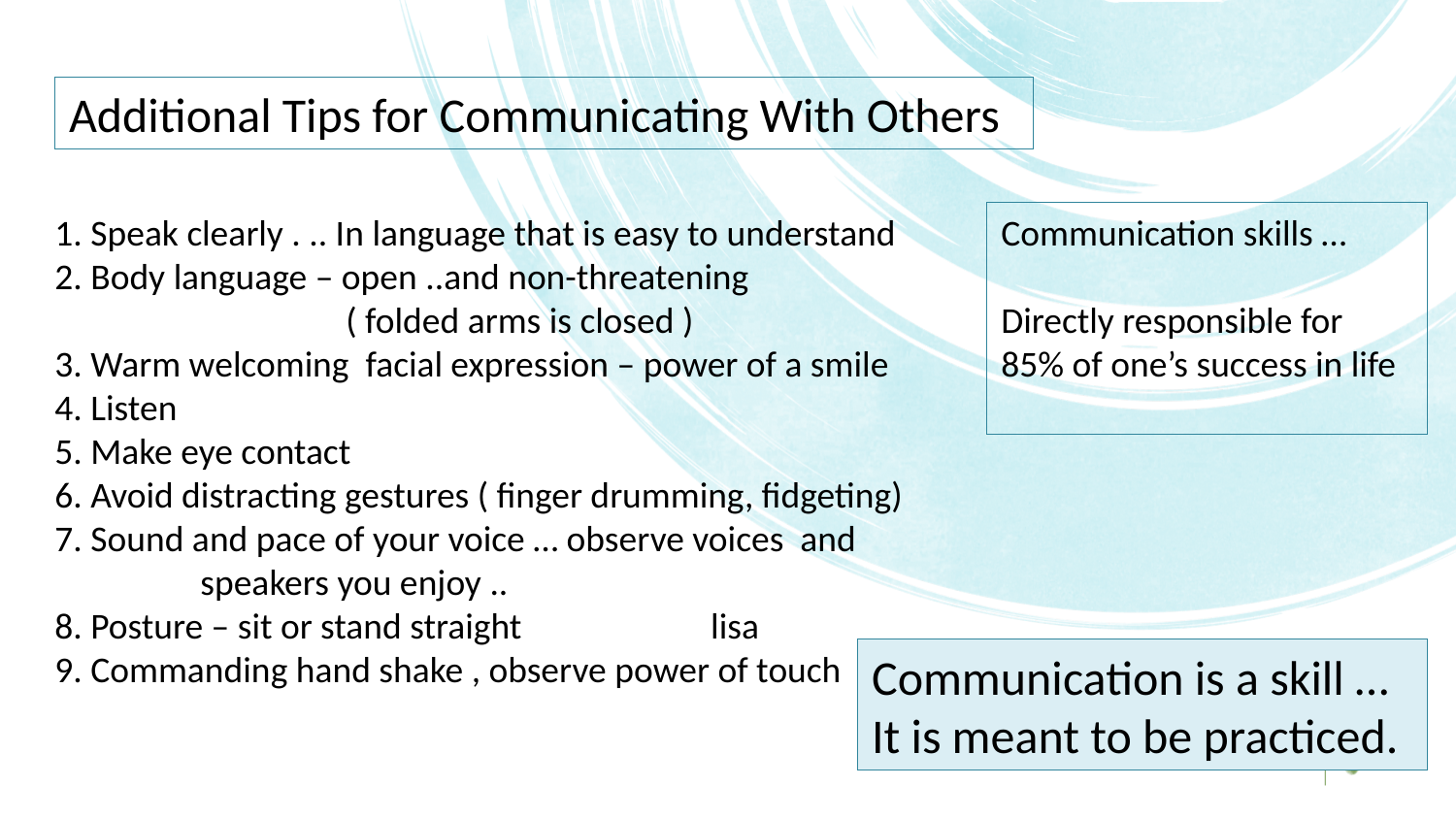

Additional Tips for Communicating With Others
1. Speak clearly . .. In language that is easy to understand
2. Body language – open ..and non-threatening
		( folded arms is closed )
3. Warm welcoming  facial expression – power of a smile
4. Listen
5. Make eye contact
6. Avoid distracting gestures ( finger drumming, fidgeting)
7. Sound and pace of your voice … observe voices  and 	speakers you enjoy ..
8. Posture – sit or stand straight                       lisa
9. Commanding hand shake , observe power of touch

Communication skills …

Directly responsible for 85% of one’s success in life

Communication is a skill …
It is meant to be practiced.